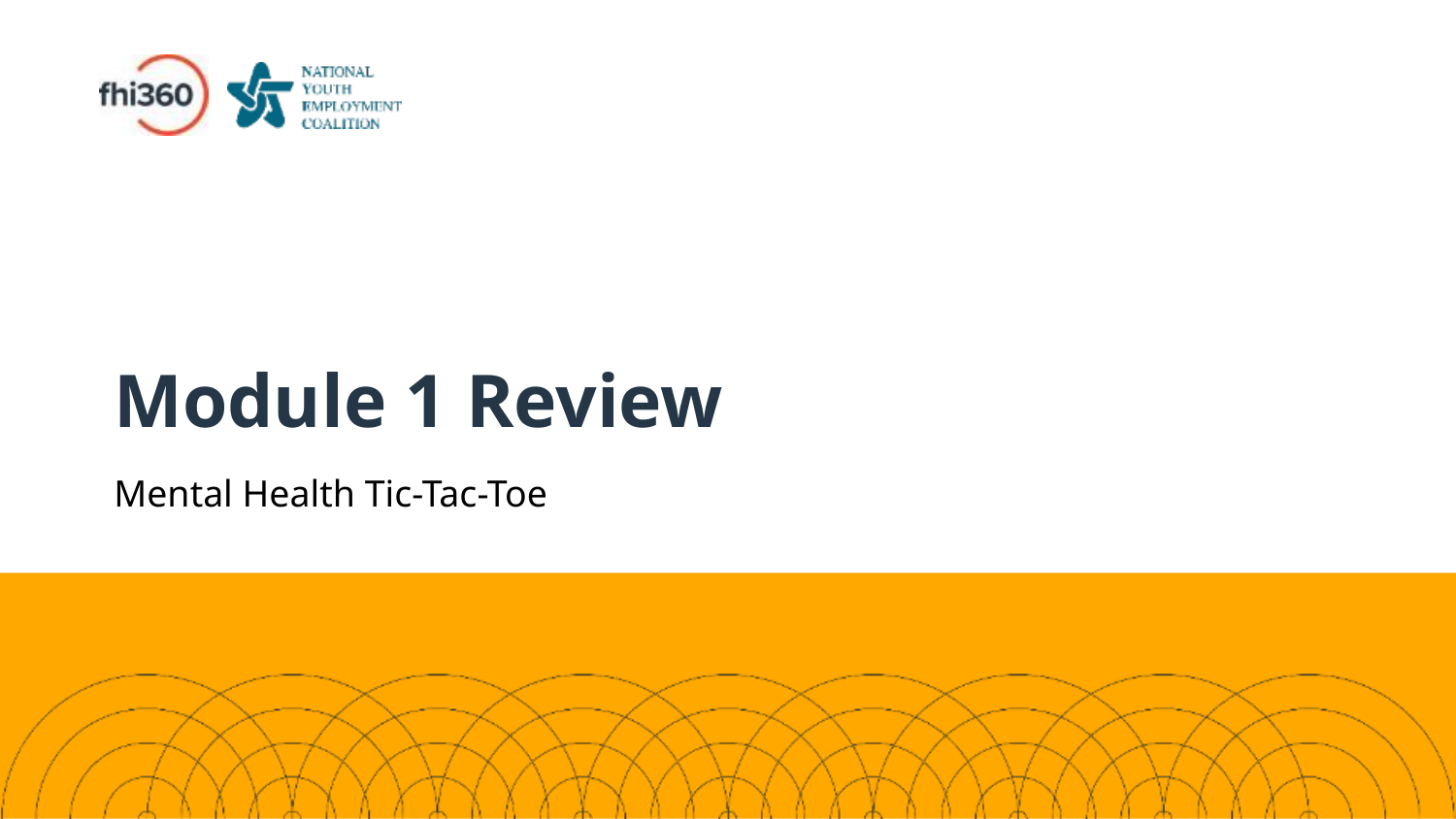

# Module 1 Review
Mental Health Tic-Tac-Toe